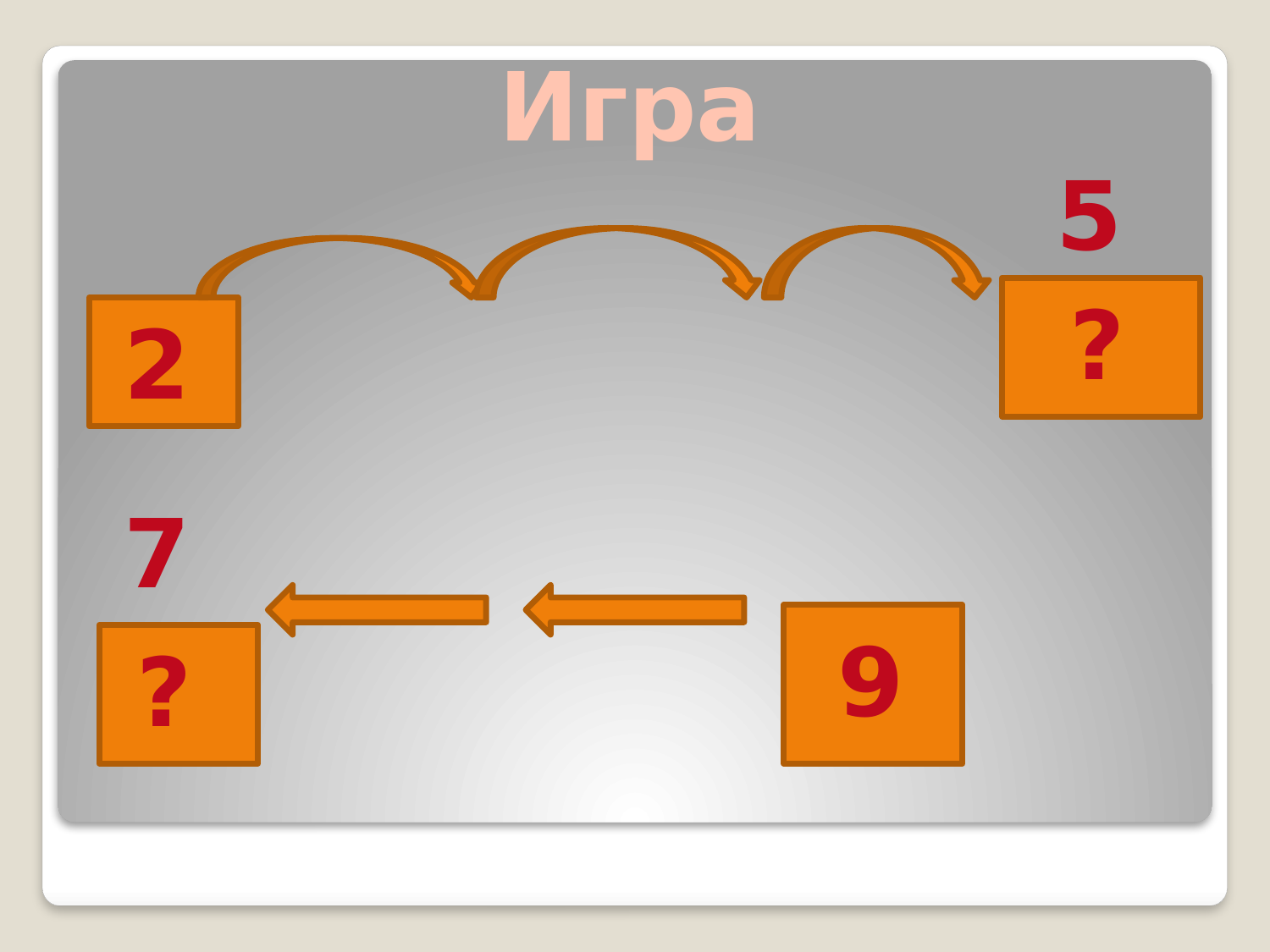

Игра
5

?

2
7

9

?